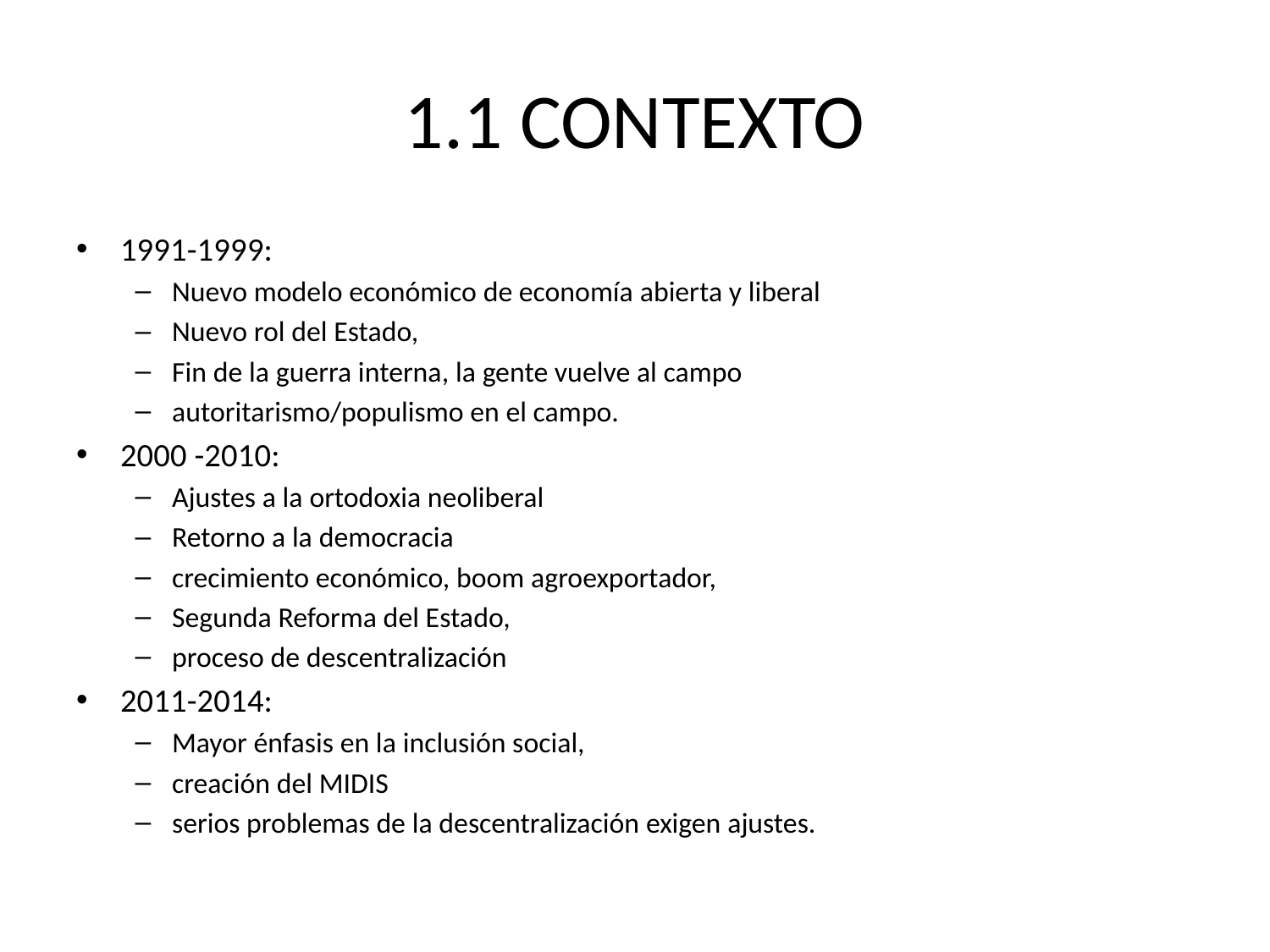

# 1.1 CONTEXTO
1991-1999:
Nuevo modelo económico de economía abierta y liberal
Nuevo rol del Estado,
Fin de la guerra interna, la gente vuelve al campo
autoritarismo/populismo en el campo.
2000 -2010:
Ajustes a la ortodoxia neoliberal
Retorno a la democracia
crecimiento económico, boom agroexportador,
Segunda Reforma del Estado,
proceso de descentralización
2011-2014:
Mayor énfasis en la inclusión social,
creación del MIDIS
serios problemas de la descentralización exigen ajustes.